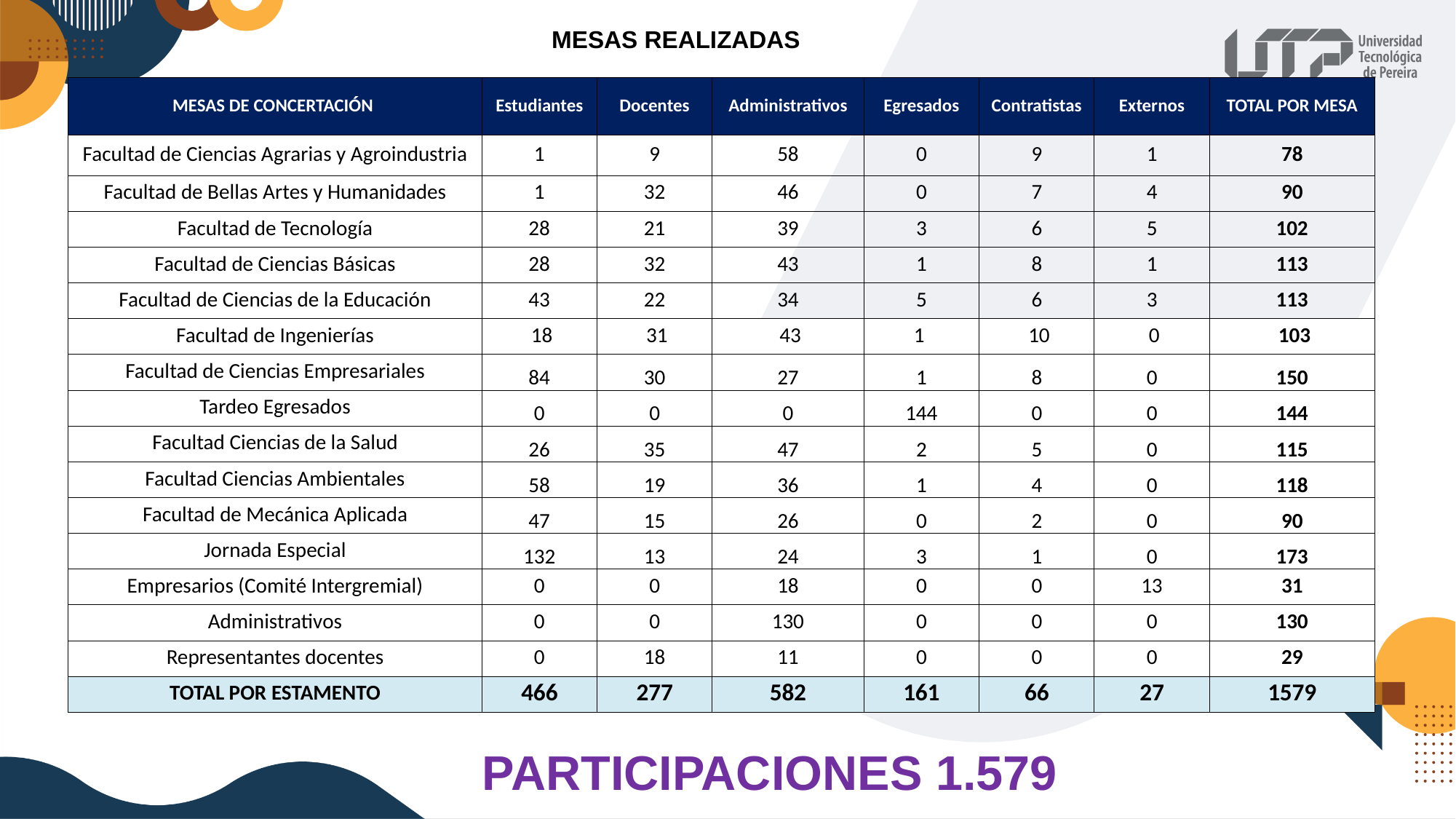

# MESAS REALIZADAS
| MESAS DE CONCERTACIÓN | Estudiantes | Docentes | Administrativos | Egresados | Contratistas | Externos | TOTAL POR MESA |
| --- | --- | --- | --- | --- | --- | --- | --- |
| Facultad de Ciencias Agrarias y Agroindustria | 1 | 9 | 58 | 0 | 9 | 1 | 78 |
| Facultad de Bellas Artes y Humanidades | 1 | 32 | 46 | 0 | 7 | 4 | 90 |
| Facultad de Tecnología | 28 | 21 | 39 | 3 | 6 | 5 | 102 |
| Facultad de Ciencias Básicas | 28 | 32 | 43 | 1 | 8 | 1 | 113 |
| Facultad de Ciencias de la Educación | 43 | 22 | 34 | 5 | 6 | 3 | 113 |
| Facultad de Ingenierías | 18 | 31 | 43 | 1 | 10 | 0 | 103 |
| Facultad de Ciencias Empresariales | 84 | 30 | 27 | 1 | 8 | 0 | 150 |
| Tardeo Egresados | 0 | 0 | 0 | 144 | 0 | 0 | 144 |
| Facultad Ciencias de la Salud | 26 | 35 | 47 | 2 | 5 | 0 | 115 |
| Facultad Ciencias Ambientales | 58 | 19 | 36 | 1 | 4 | 0 | 118 |
| Facultad de Mecánica Aplicada | 47 | 15 | 26 | 0 | 2 | 0 | 90 |
| Jornada Especial | 132 | 13 | 24 | 3 | 1 | 0 | 173 |
| Empresarios (Comité Intergremial) | 0 | 0 | 18 | 0 | 0 | 13 | 31 |
| Administrativos | 0 | 0 | 130 | 0 | 0 | 0 | 130 |
| Representantes docentes | 0 | 18 | 11 | 0 | 0 | 0 | 29 |
| TOTAL POR ESTAMENTO | 466 | 277 | 582 | 161 | 66 | 27 | 1579 |
PARTICIPACIONES 1.579